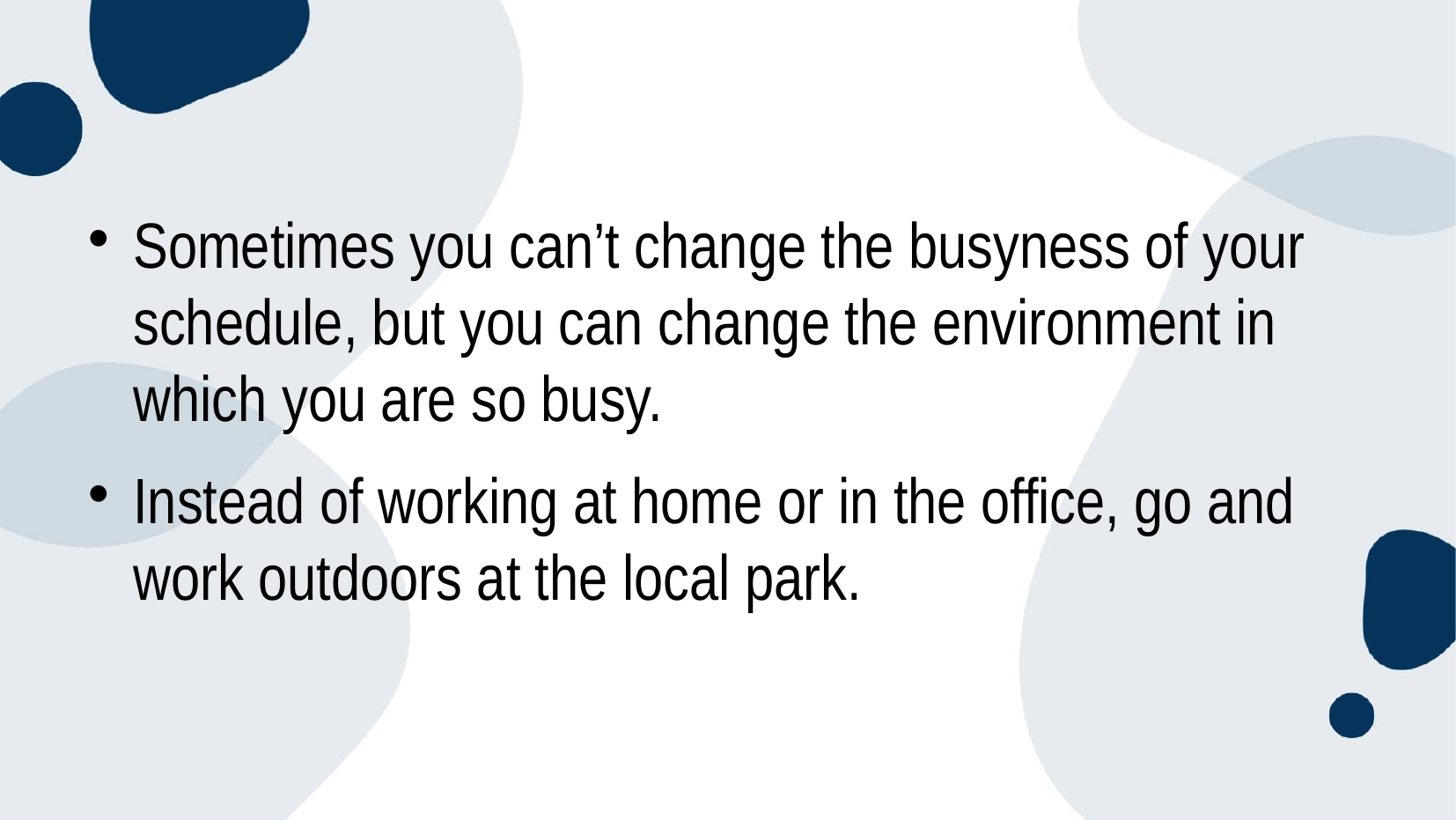

Sometimes you can’t change the busyness of your schedule, but you can change the environment in which you are so busy.
Instead of working at home or in the office, go and work outdoors at the local park.